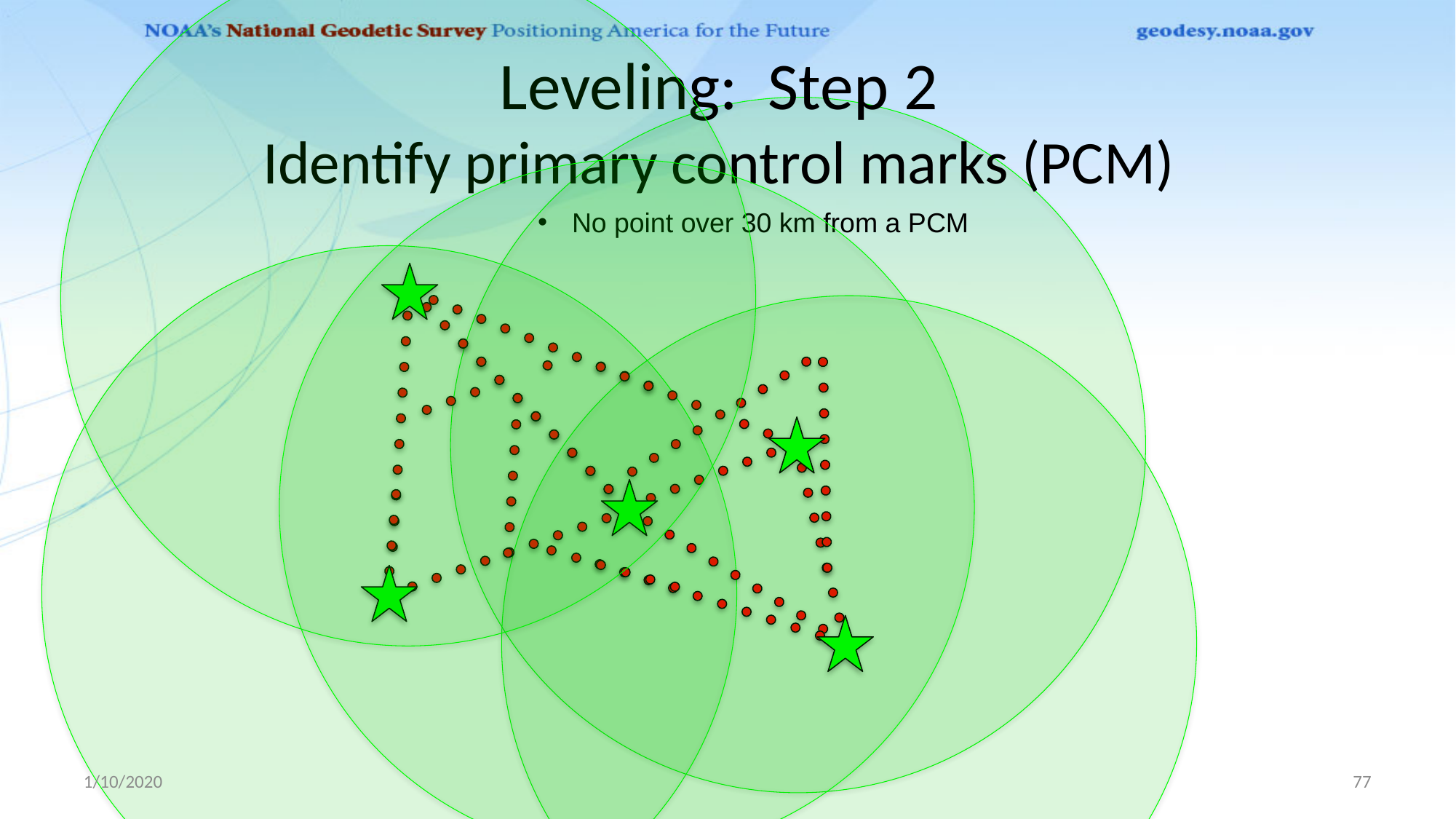

# Leveling:  Step 2 Identify primary control marks (PCM)

No point over 30 km from a PCM

1/10/2020
77